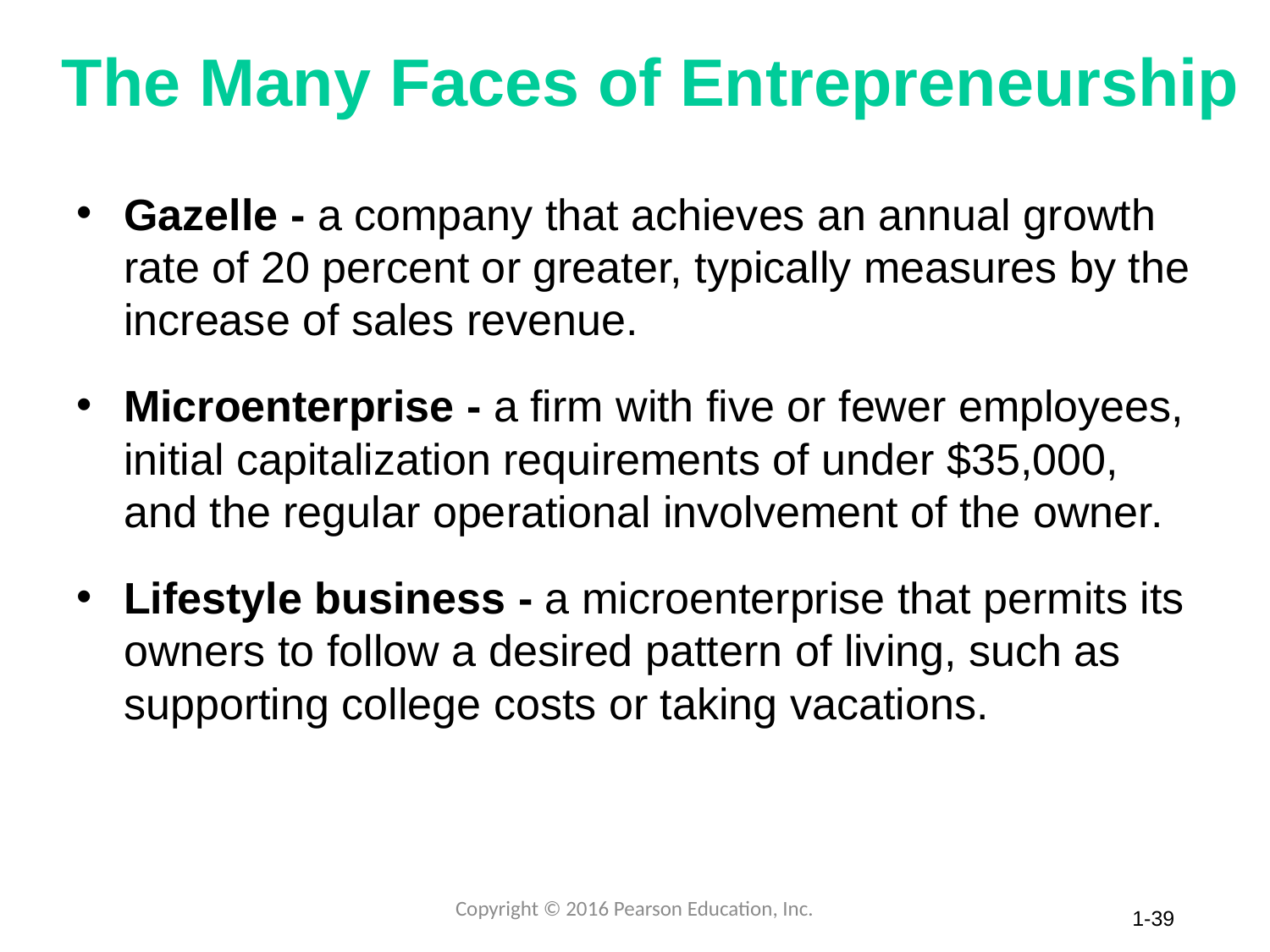

# The Many Faces of Entrepreneurship
Gazelle - a company that achieves an annual growth rate of 20 percent or greater, typically measures by the increase of sales revenue.

Microenterprise - a firm with five or fewer employees, initial capitalization requirements of under $35,000, and the regular operational involvement of the owner.

Lifestyle business - a microenterprise that permits its owners to follow a desired pattern of living, such as supporting college costs or taking vacations.
Copyright © 2016 Pearson Education, Inc.